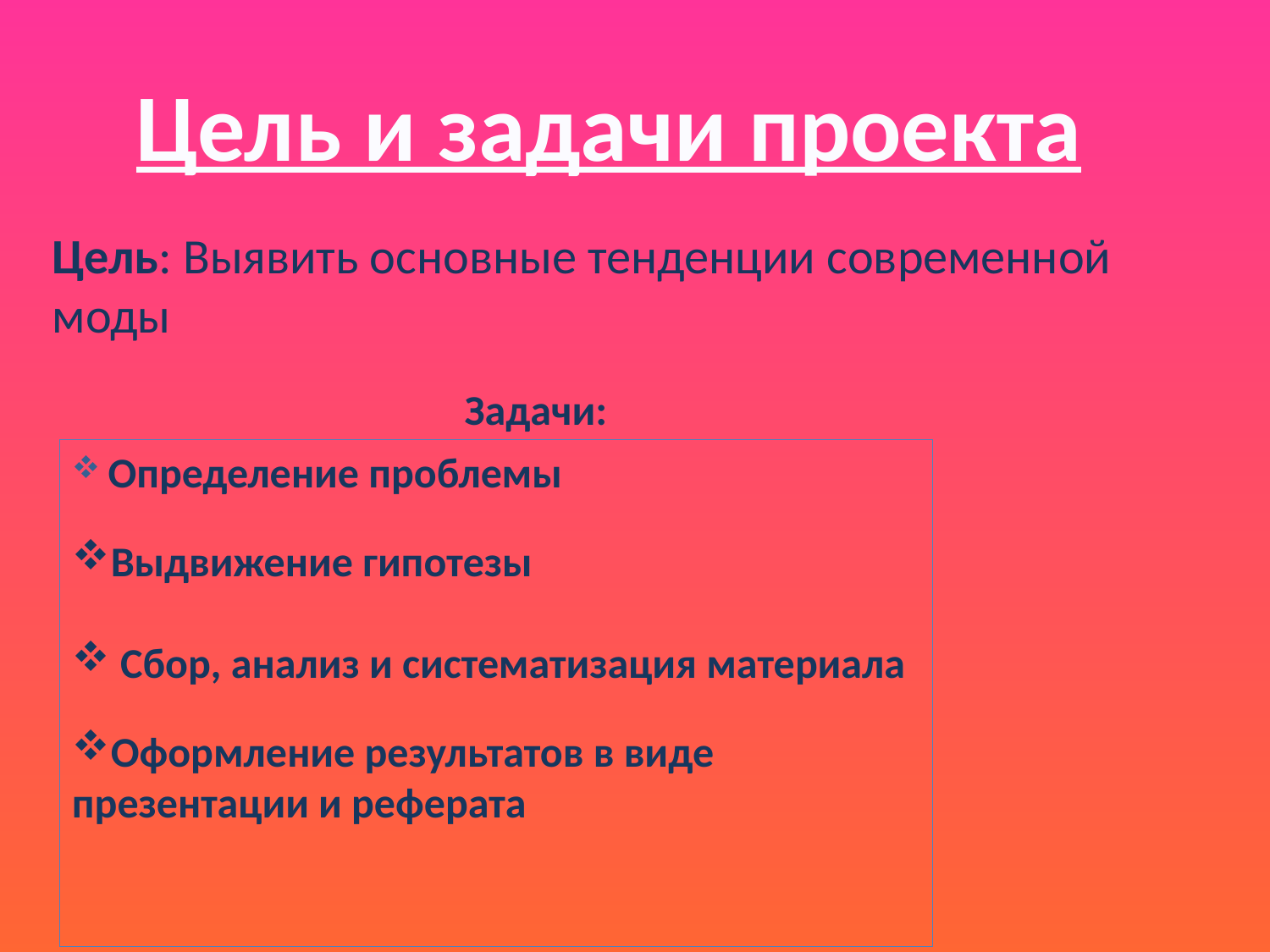

Цель и задачи проекта
Цель: Выявить основные тенденции современной моды

Задачи:
 Определение проблемы

Выдвижение гипотезы

 Сбор, анализ и систематизация материала

Оформление результатов в виде презентации и реферата